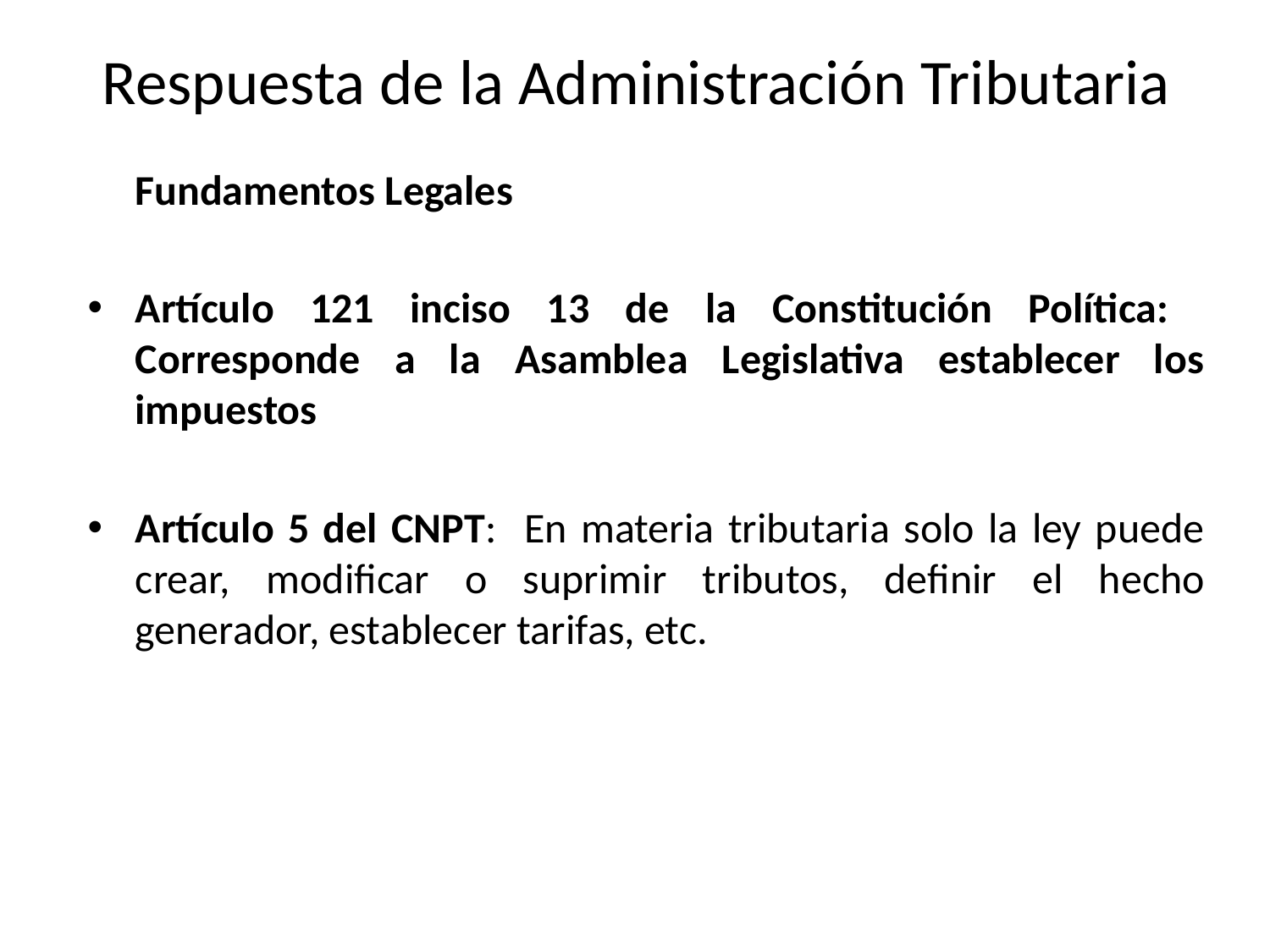

# Respuesta de la Administración Tributaria
	Fundamentos Legales

Artículo 121 inciso 13 de la Constitución Política:  Corresponde a la Asamblea Legislativa establecer los impuestos

Artículo 5 del CNPT:  En materia tributaria solo la ley puede crear, modificar o suprimir tributos, definir el hecho generador, establecer tarifas, etc.